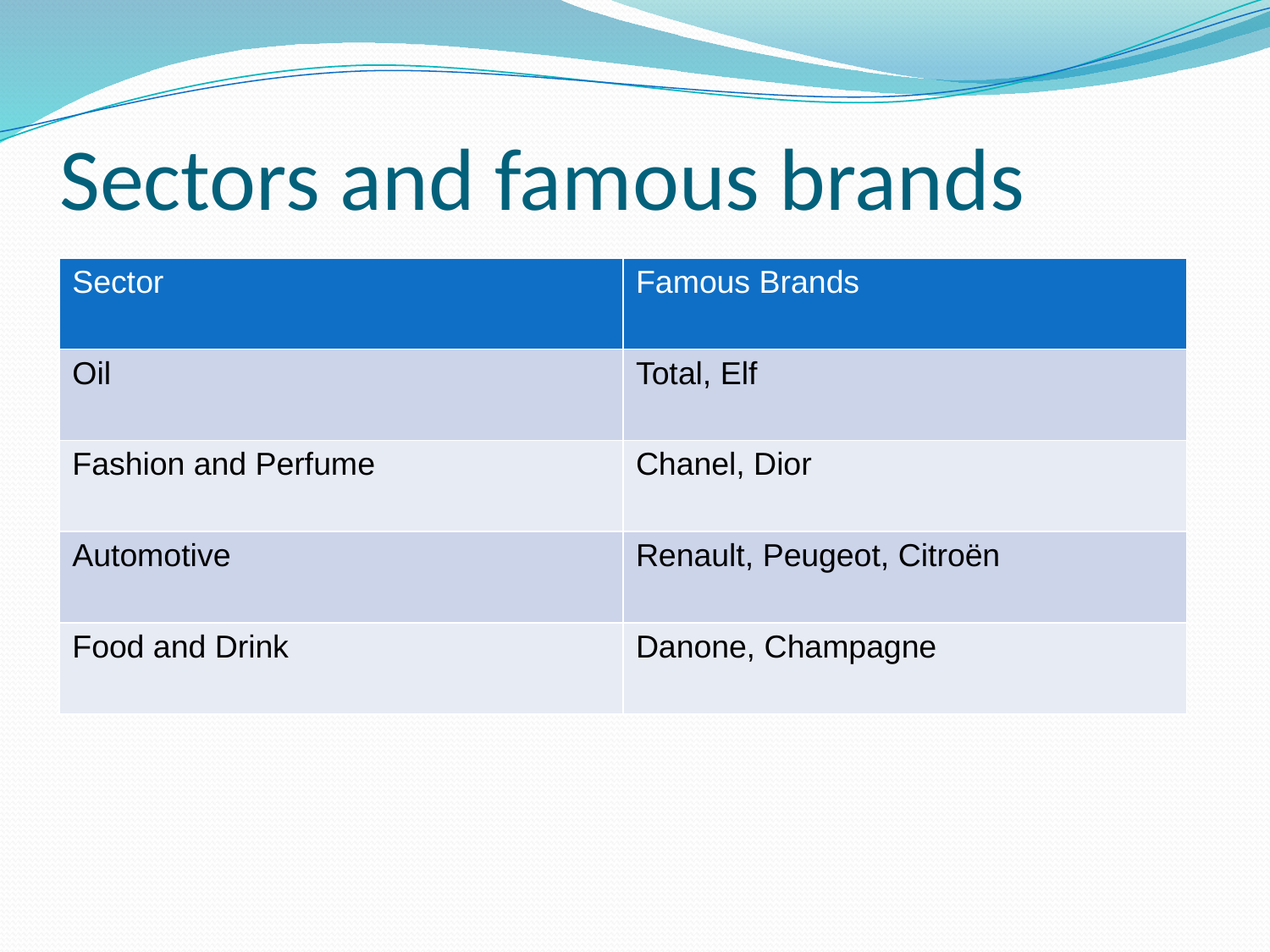

# Sectors and famous brands
| Sector | Famous Brands |
| --- | --- |
| Oil | Total, Elf |
| Fashion and Perfume | Chanel, Dior |
| Automotive | Renault, Peugeot, Citroën |
| Food and Drink | Danone, Champagne |